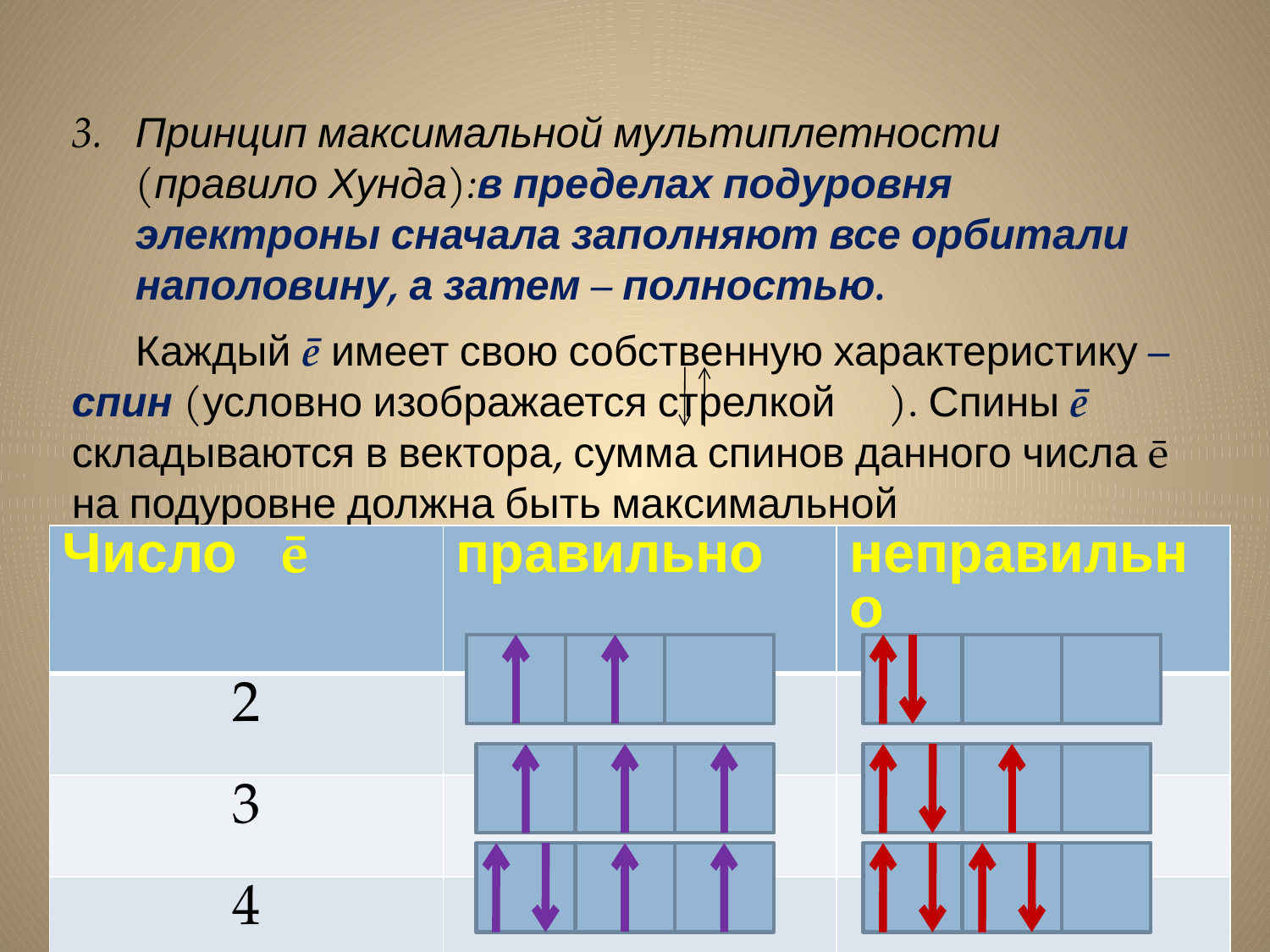

Принцип максимальной мультиплетности (правило Хунда):в пределах подуровня электроны сначала заполняют все орбитали наполовину, а затем – полностью.
      Каждый ē имеет свою собственную характеристику – спин (условно изображается стрелкой     ). Спины ē складываются в вектора, сумма спинов данного числа ē на подуровне должна быть максимальной (мультиплетность)

| Число ē | правильно | неправильно |
| --- | --- | --- |
| 2 |  |  |
| 3 |  |  |
| 4 |  |  |